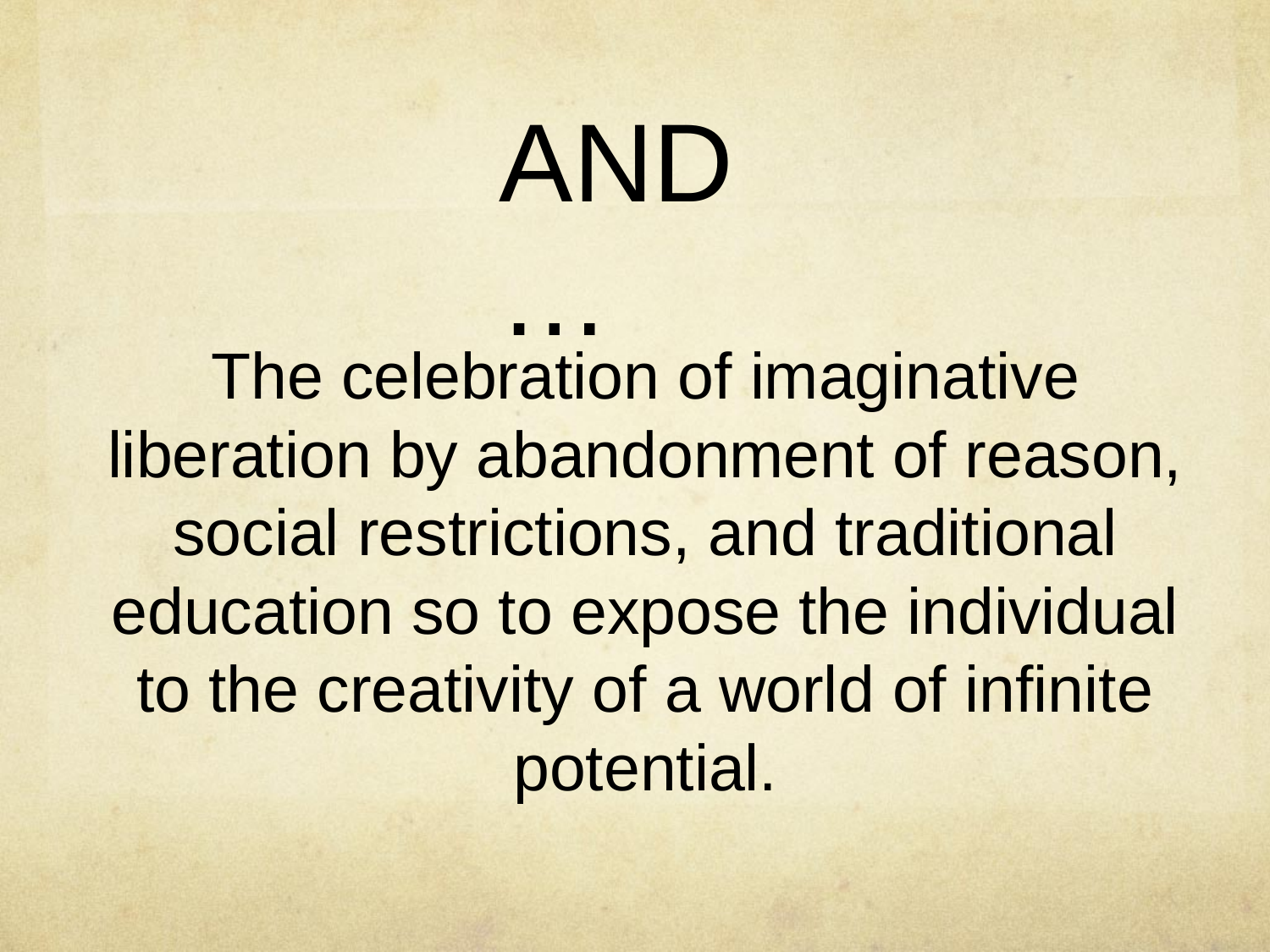

AND…
The celebration of imaginative liberation by abandonment of reason, social restrictions, and traditional education so to expose the individual to the creativity of a world of infinite potential.